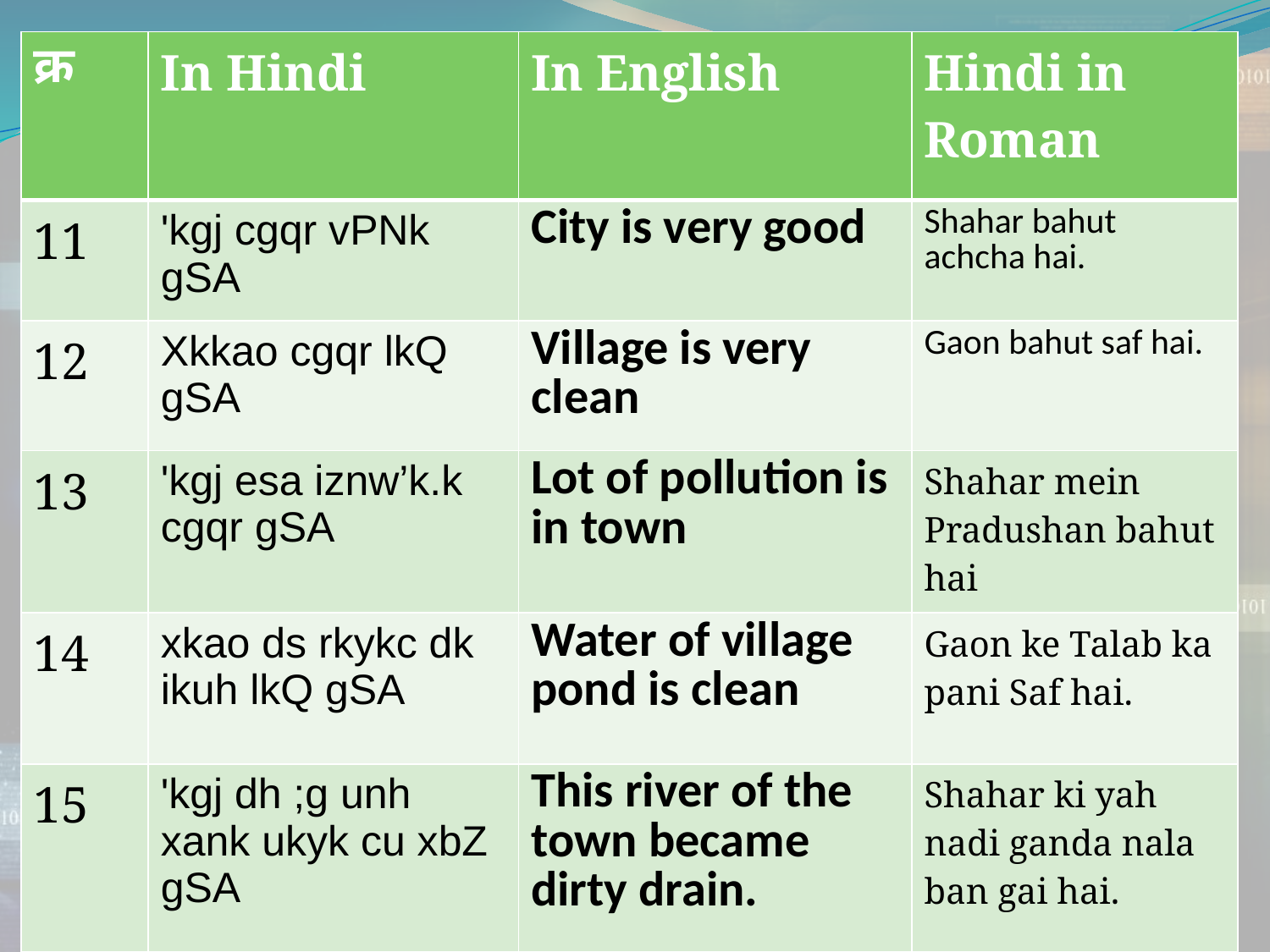

| क्र | In Hindi | In English | Hindi in Roman |
| --- | --- | --- | --- |
| 11 | 'kgj cgqr vPNk gSA | City is very good | Shahar bahut achcha hai. |
| 12 | Xkkao cgqr lkQ gSA | Village is very clean | Gaon bahut saf hai. |
| 13 | 'kgj esa iznw’k.k cgqr gSA | Lot of pollution is in town | Shahar mein Pradushan bahut hai |
| 14 | xkao ds rkykc dk ikuh lkQ gSA | Water of village pond is clean | Gaon ke Talab ka pani Saf hai. |
| 15 | 'kgj dh ;g unh xank ukyk cu xbZ gSA | This river of the town became dirty drain. | Shahar ki yah nadi ganda nala ban gai hai. |
#